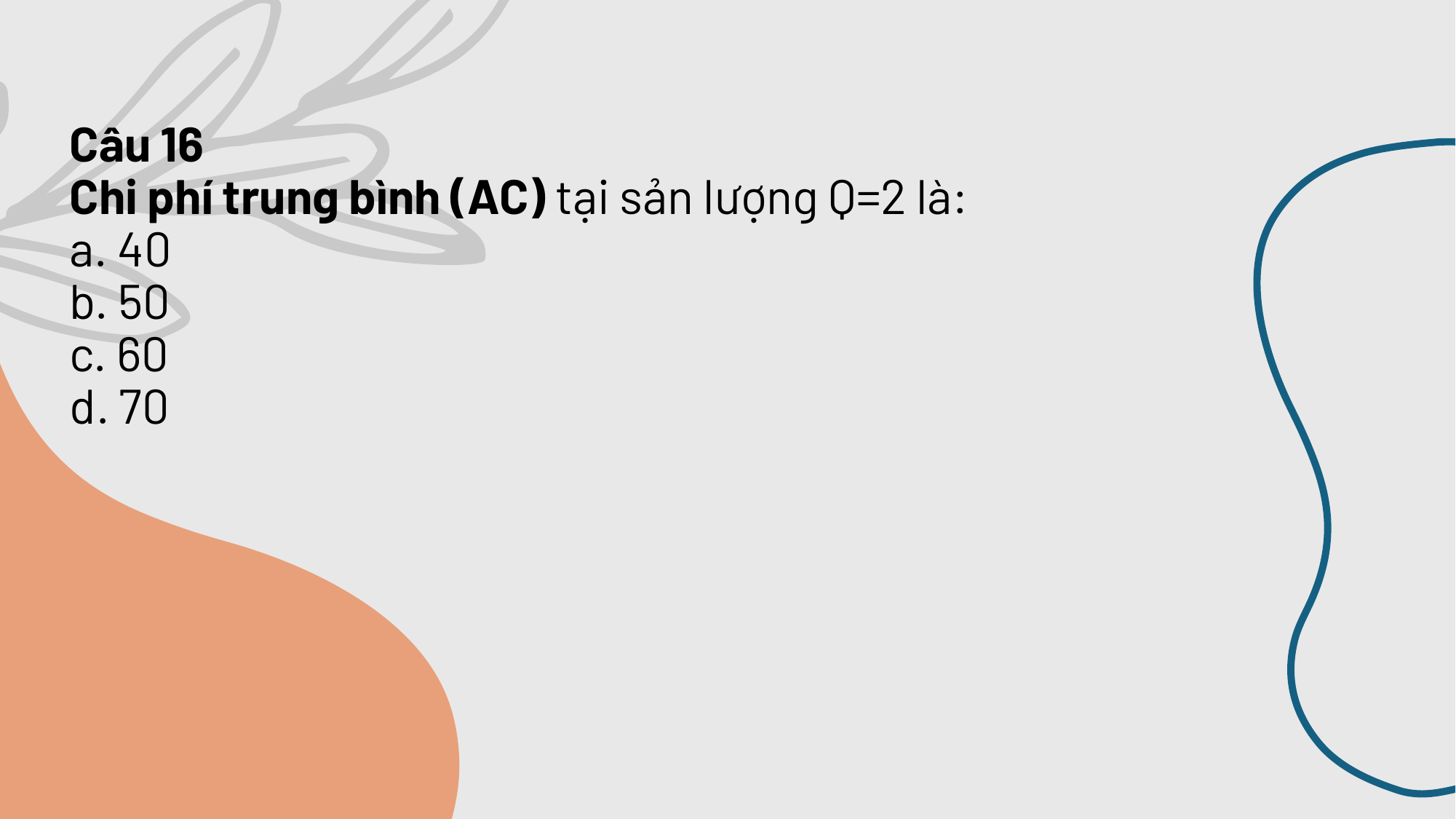

# Câu 16 Chi phí trung bình (AC) tại sản lượng Q=2 là: a. 40 b. 50 c. 60 d. 70